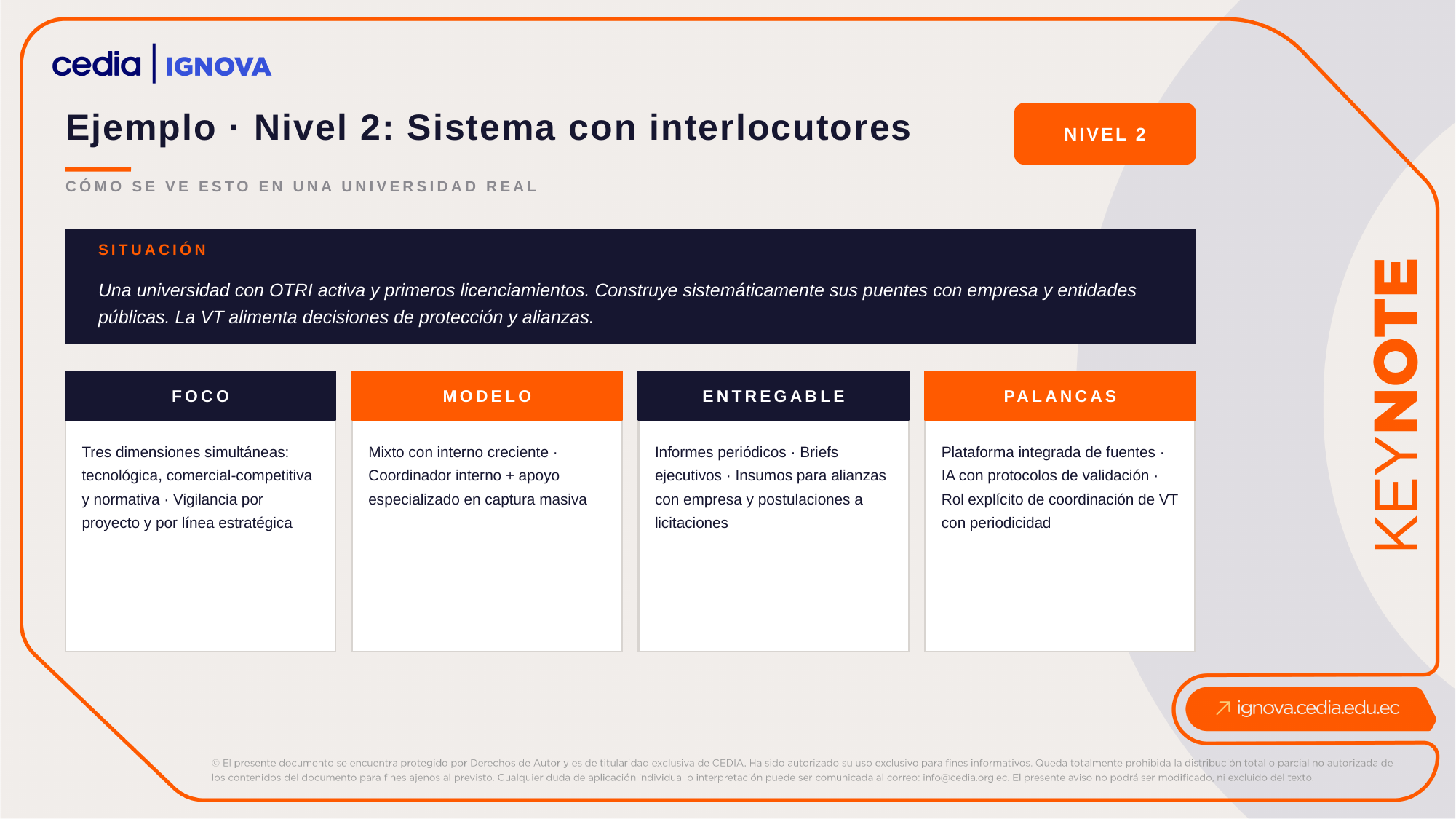

Ejemplo · Nivel 2: Sistema con interlocutores

NIVEL 2

CÓMO SE VE ESTO EN UNA UNIVERSIDAD REAL

SITUACIÓN
Una universidad con OTRI activa y primeros licenciamientos. Construye sistemáticamente sus puentes con empresa y entidades públicas. La VT alimenta decisiones de protección y alianzas.

FOCO

MODELO

ENTREGABLE

PALANCAS
Tres dimensiones simultáneas: tecnológica, comercial-competitiva y normativa · Vigilancia por proyecto y por línea estratégica
Mixto con interno creciente · Coordinador interno + apoyo especializado en captura masiva
Informes periódicos · Briefs ejecutivos · Insumos para alianzas con empresa y postulaciones a licitaciones
Plataforma integrada de fuentes · IA con protocolos de validación · Rol explícito de coordinación de VT con periodicidad